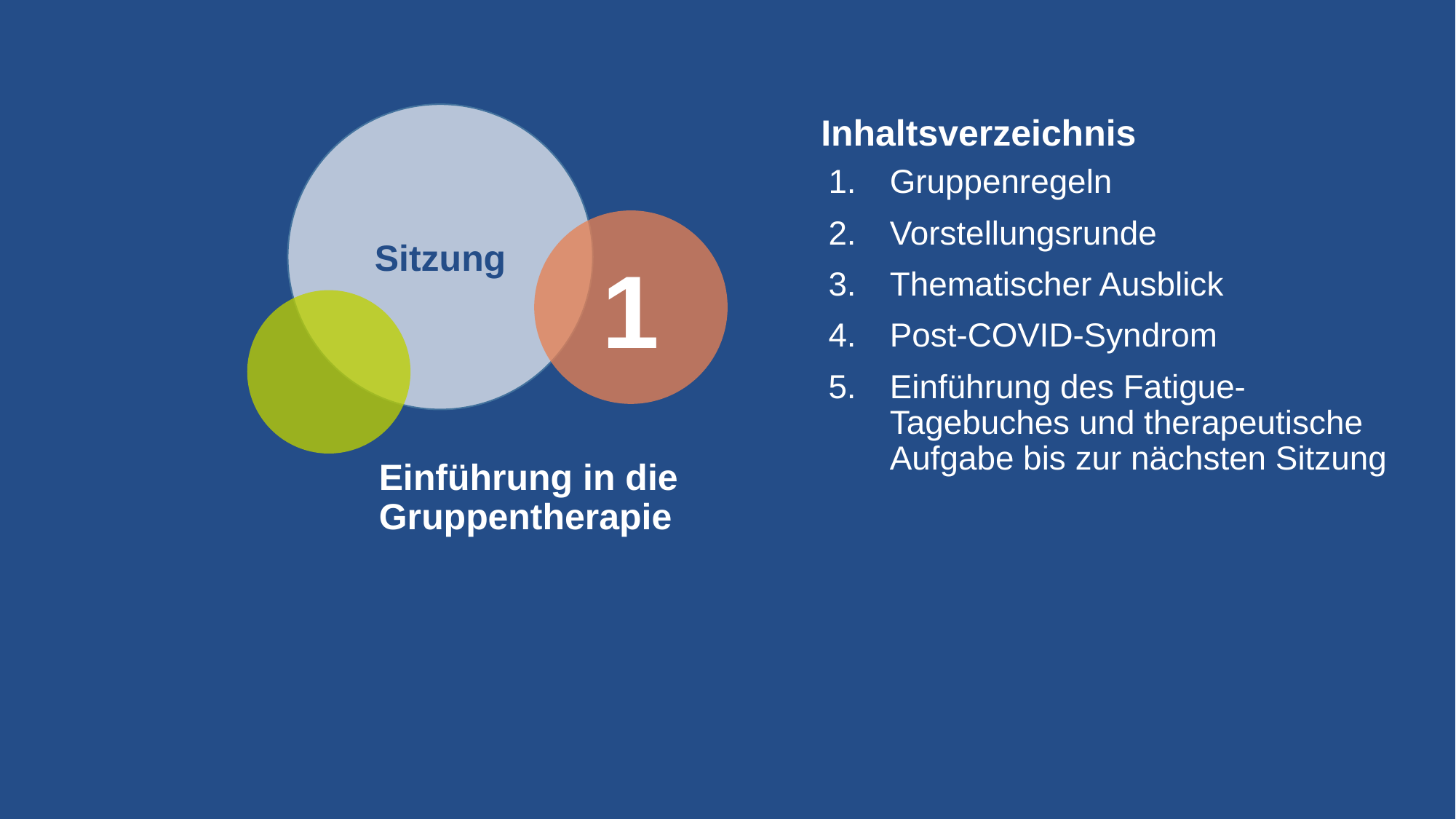

Gruppenregeln
Vorstellungsrunde
Thematischer Ausblick
Post-COVID-Syndrom
Einführung des Fatigue-Tagebuches und therapeutische Aufgabe bis zur nächsten Sitzung
# 1
Einführung in die Gruppentherapie